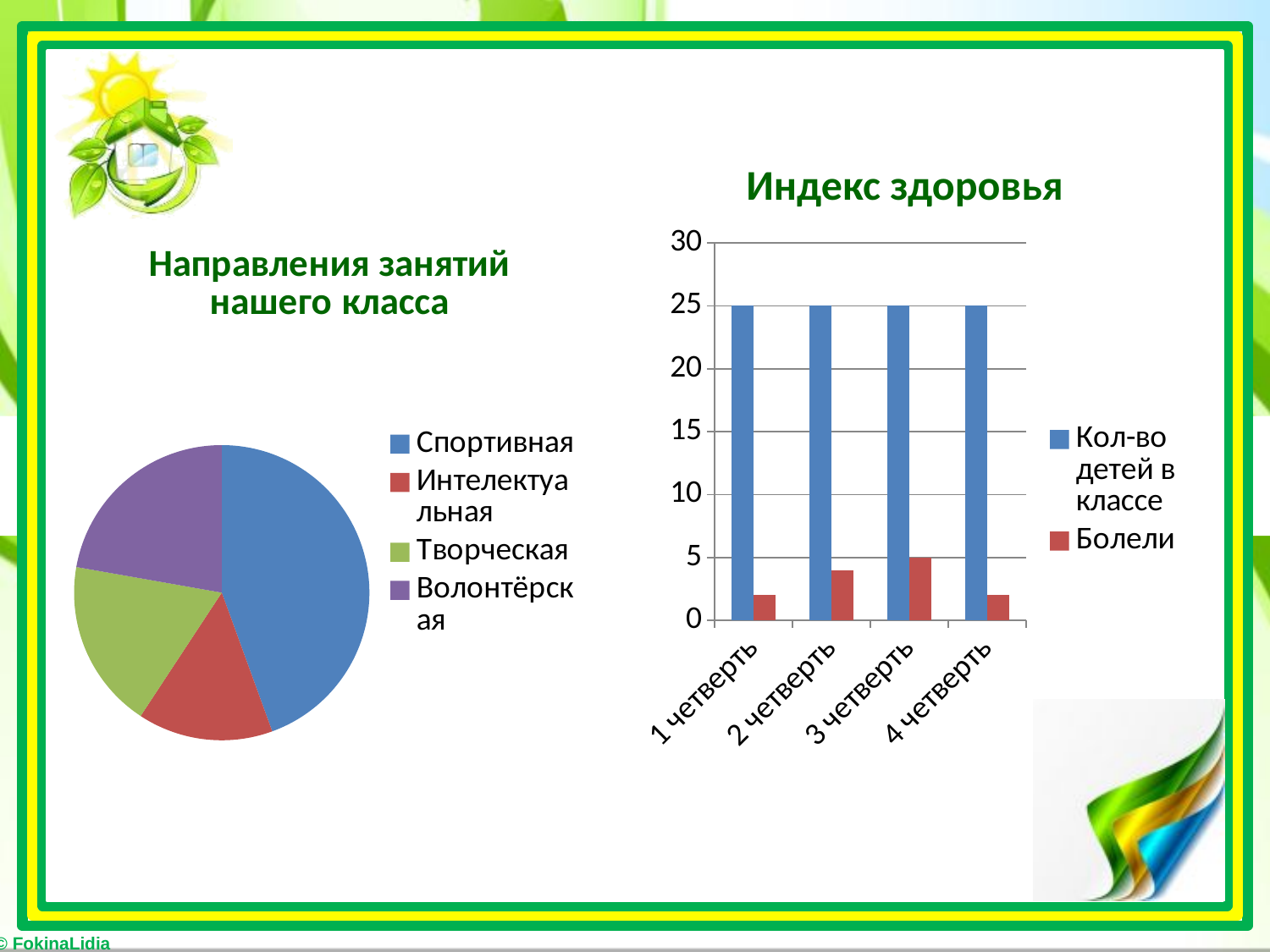

Индекс здоровья

### Chart: Направления занятий нашего класса

| Category | Направления занятий нашего класса |
|---|---|
| Спортивная | 12.0 |
| Интелектуальная  | 4.0 |
| Творческая | 5.0 |
| Волонтёрская | 6.0 |

### Chart

| Category | Кол-во детей в классе | Болели |
|---|---|---|
| 1 четверть | 25.0 | 2.0 |
| 2 четверть | 25.0 | 4.0 |
| 3 четверть | 25.0 | 5.0 |
| 4 четверть | 25.0 | 2.0 |